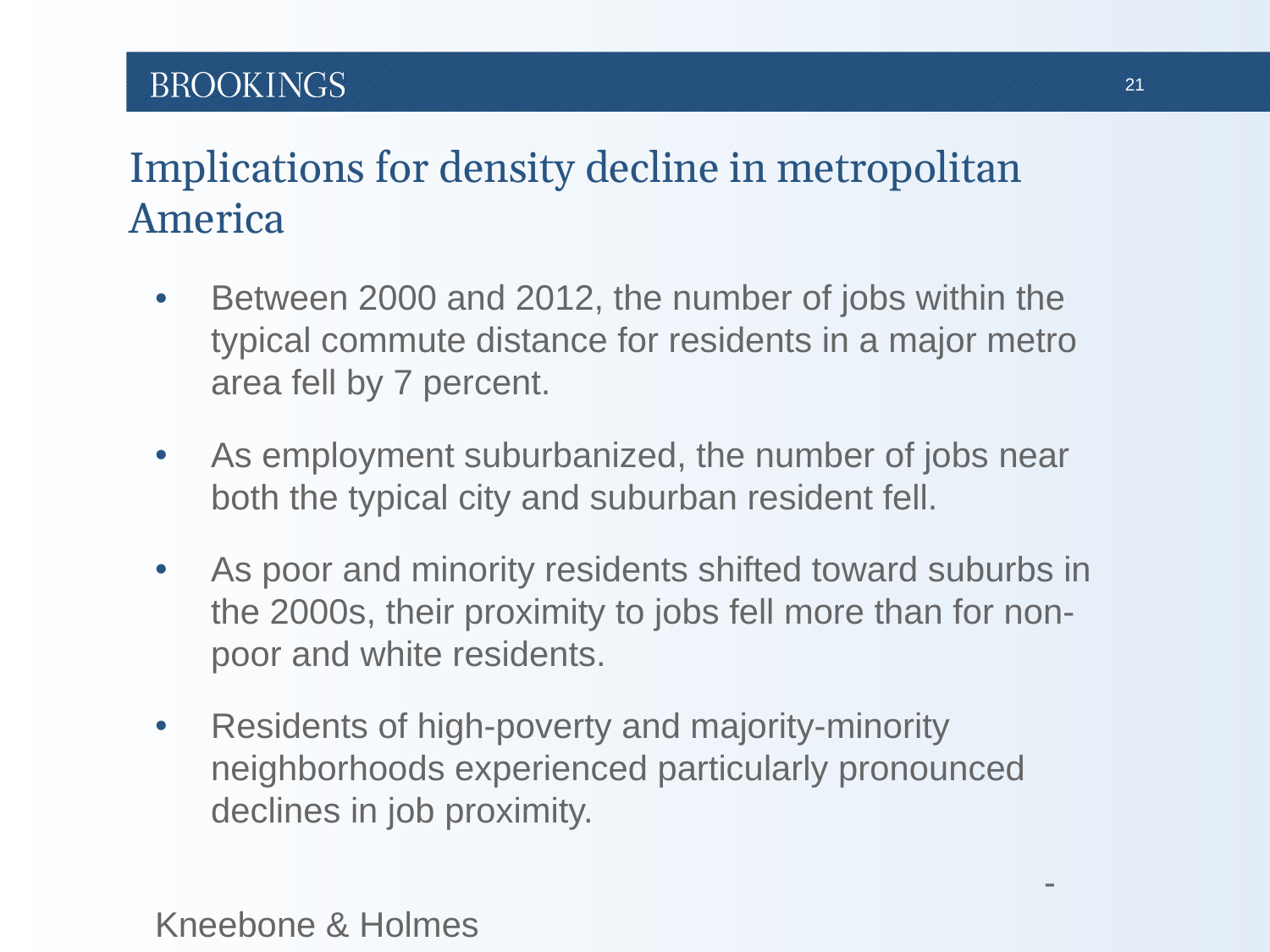

# Implications for density decline in metropolitan America
Between 2000 and 2012, the number of jobs within the typical commute distance for residents in a major metro area fell by 7 percent.
As employment suburbanized, the number of jobs near both the typical city and suburban resident fell.
As poor and minority residents shifted toward suburbs in the 2000s, their proximity to jobs fell more than for non-poor and white residents.
Residents of high-poverty and majority-minority neighborhoods experienced particularly pronounced declines in job proximity.
							- Kneebone & Holmes